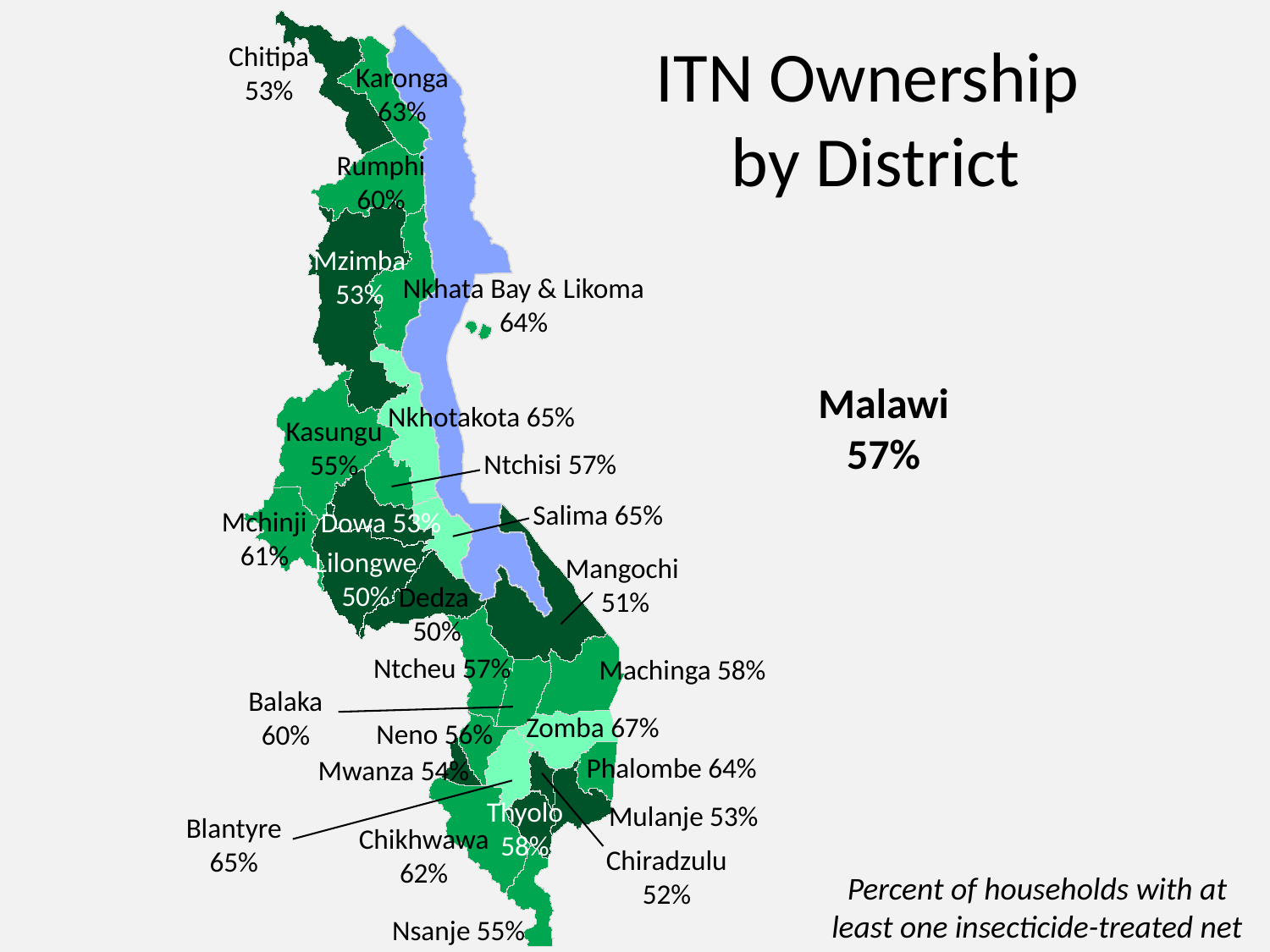

Chitipa
53%
Karonga
63%
ITN Ownership
 by District
Rumphi
60%
Mzimba
53%
Nkhata Bay & Likoma
64%
Malawi
57%
Nkhotakota 65%
Kasungu
55%
Ntchisi 57%
Salima 65%
Mchinji
61%
Dowa 53%
Lilongwe
50%
Mangochi
51%
Dedza
50%
Ntcheu 57%
Machinga 58%
Balaka
60%
Zomba 67%
Neno 56%
Phalombe 64%
Mwanza 54%
Thyolo
58%
Mulanje 53%
Blantyre
65%
Chikhwawa 62%
Chiradzulu
52%
Percent of households with at least one insecticide-treated net
Nsanje 55%